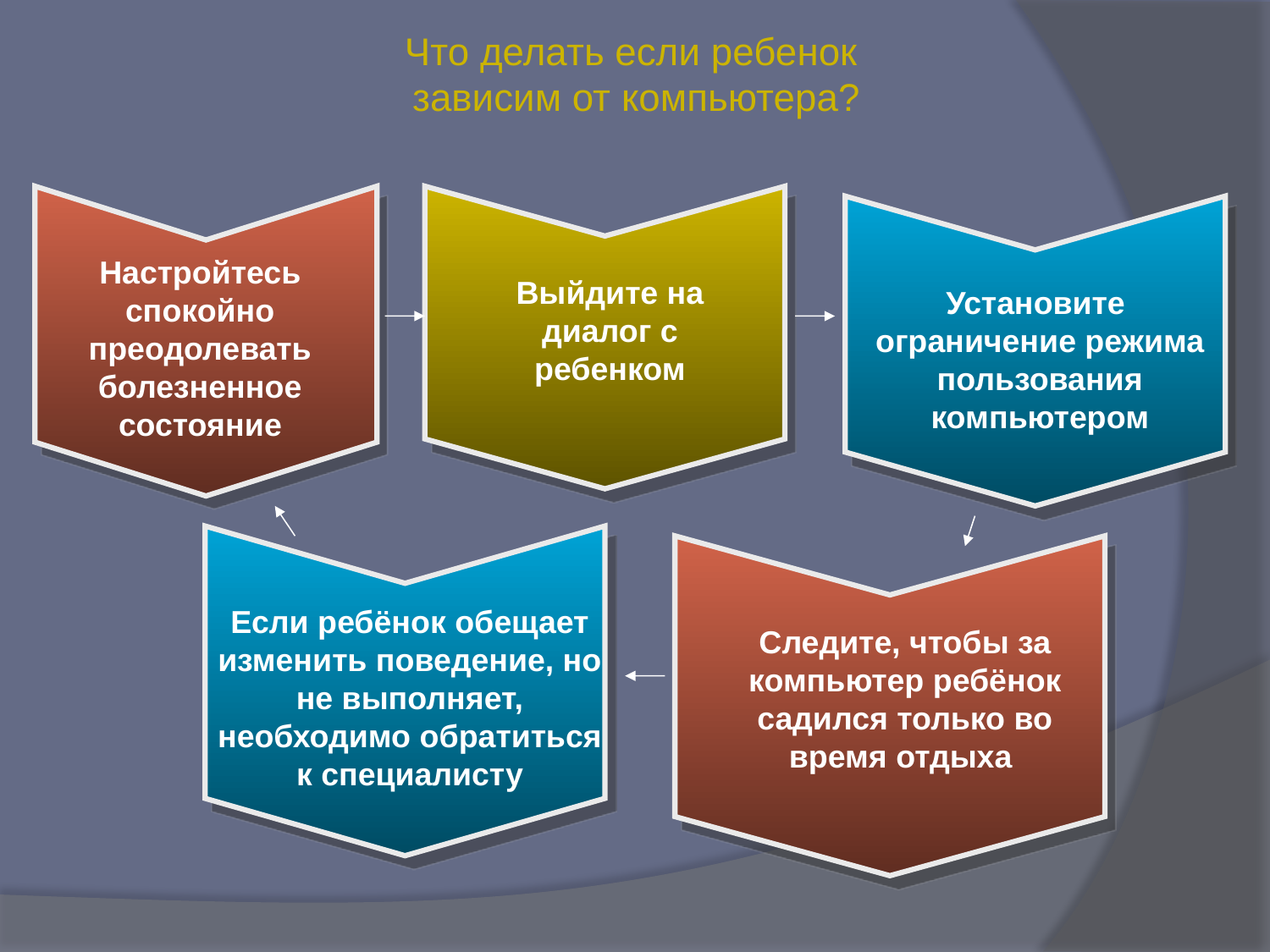

# Что делать если ребенок зависим от компьютера?

Настройтесь спокойно преодолевать болезненное состояние

Выйдите на диалог с ребенком

Установите  ограничение режима пользования компьютером

Если ребёнок обещает изменить поведение, но не выполняет, необходимо обратиться к специалисту

Следите, чтобы за компьютер ребёнок садился только во время отдыха